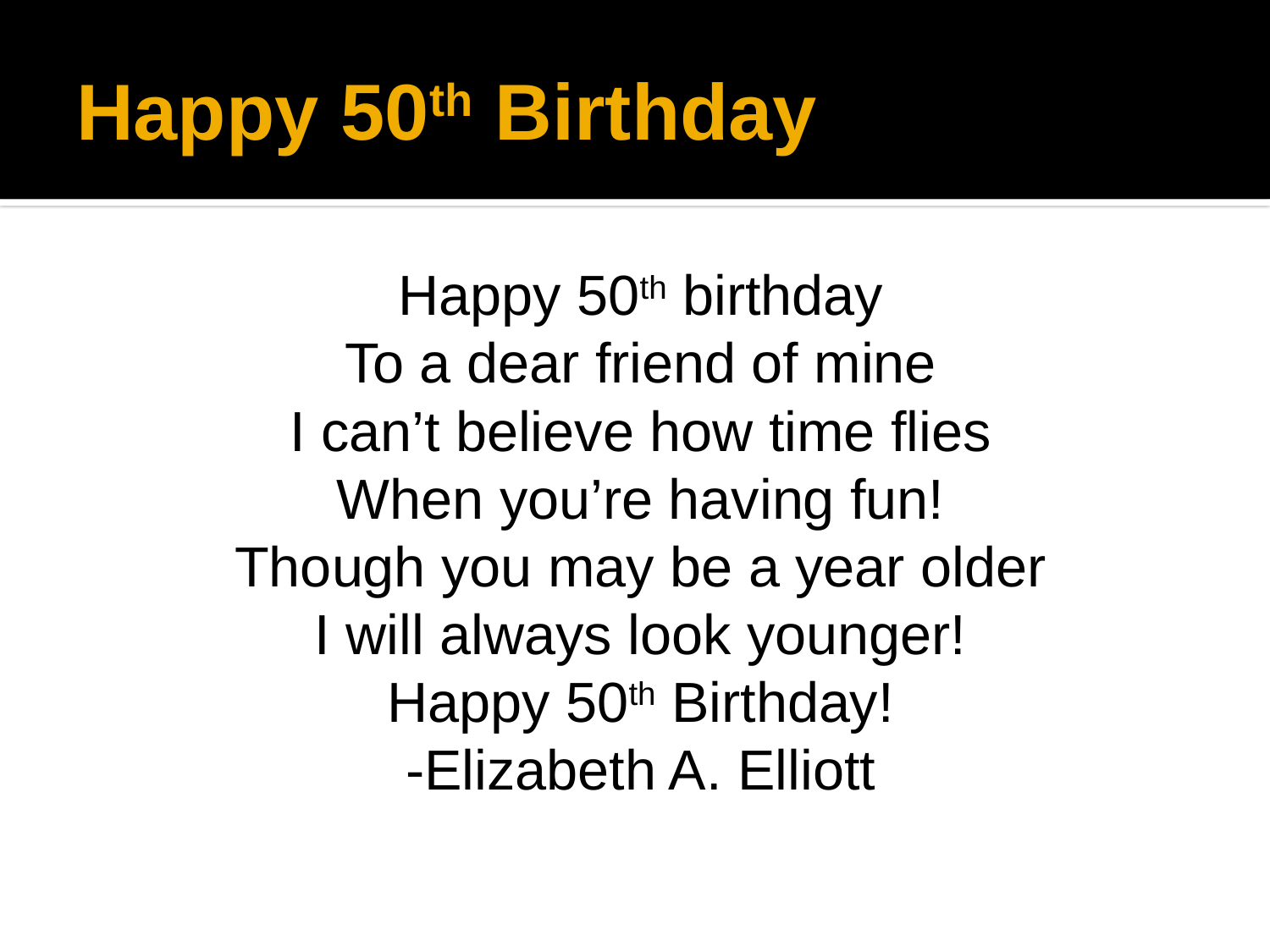

# Happy 50th Birthday
Happy 50th birthday
To a dear friend of mine
I can’t believe how time flies
When you’re having fun!
Though you may be a year older
I will always look younger!
Happy 50th Birthday!
-Elizabeth A. Elliott